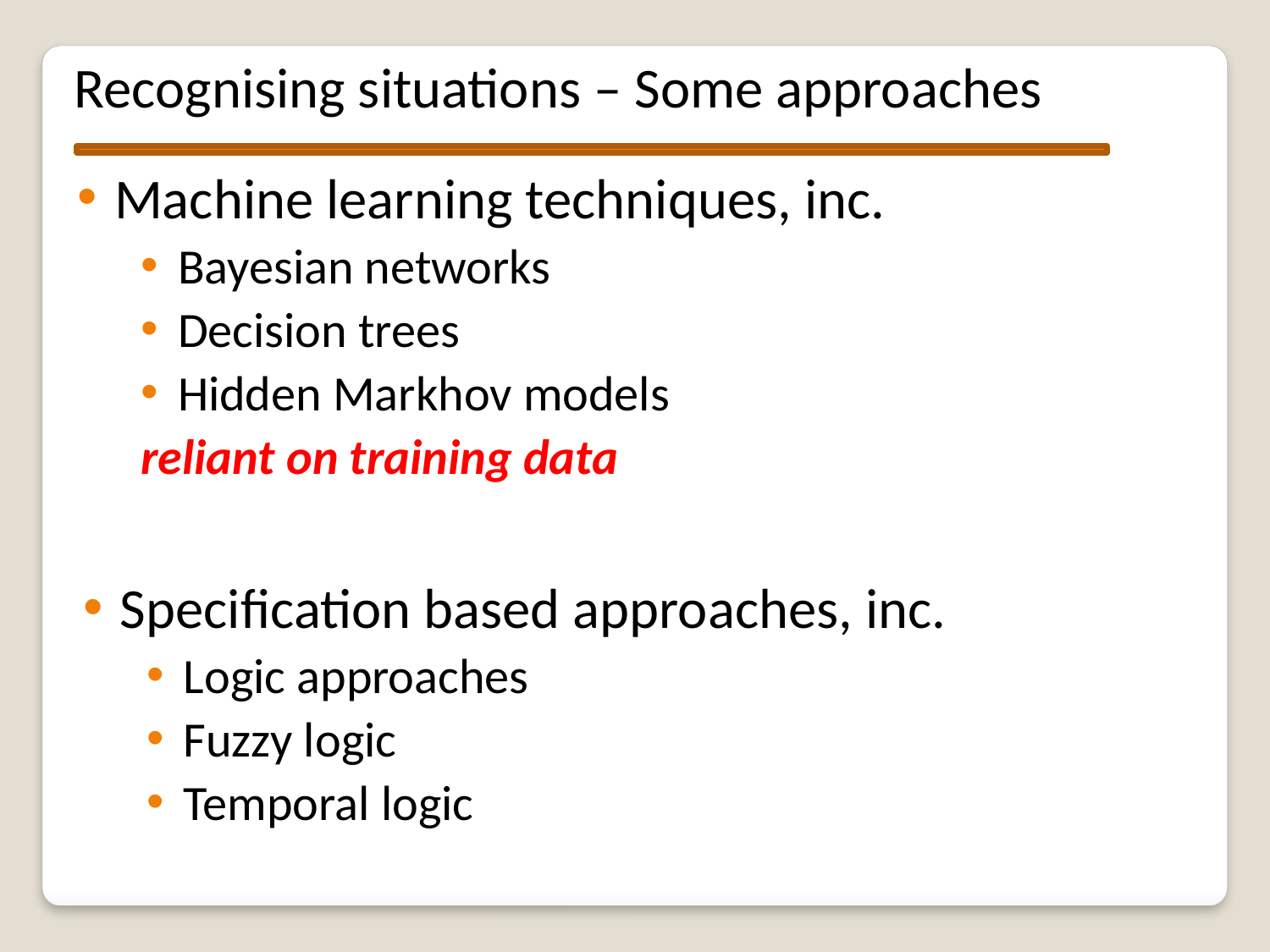

Recognising situations – Some approaches

Machine learning techniques, inc.
Bayesian networks
Decision trees
Hidden Markhov models
reliant on training data

Specification based approaches, inc.
Logic approaches
Fuzzy logic
Temporal logic